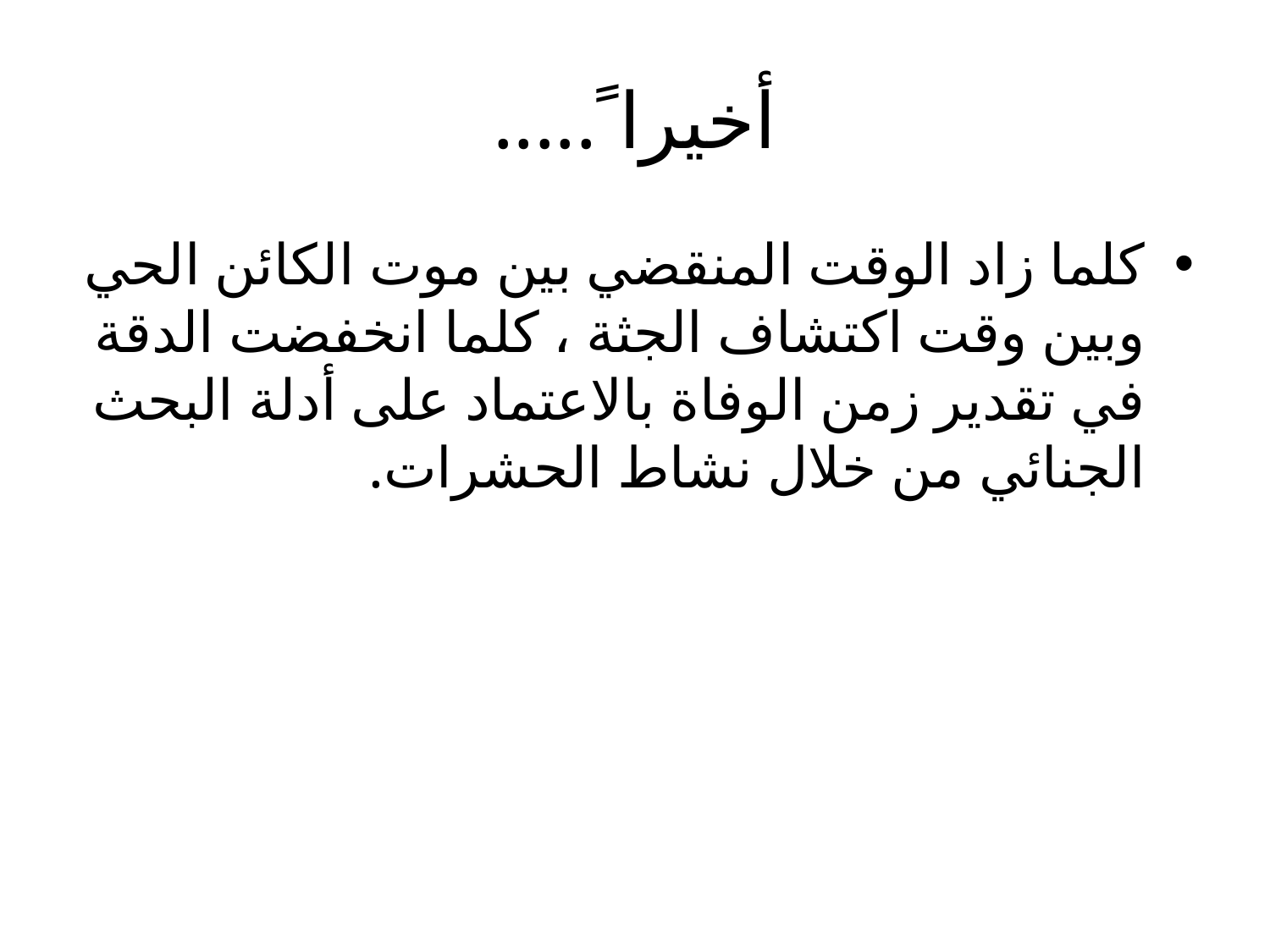

# أخيرا ً.....
كلما زاد الوقت المنقضي بين موت الكائن الحي وبين وقت اكتشاف الجثة ، كلما انخفضت الدقة في تقدير زمن الوفاة بالاعتماد على أدلة البحث الجنائي من خلال نشاط الحشرات.